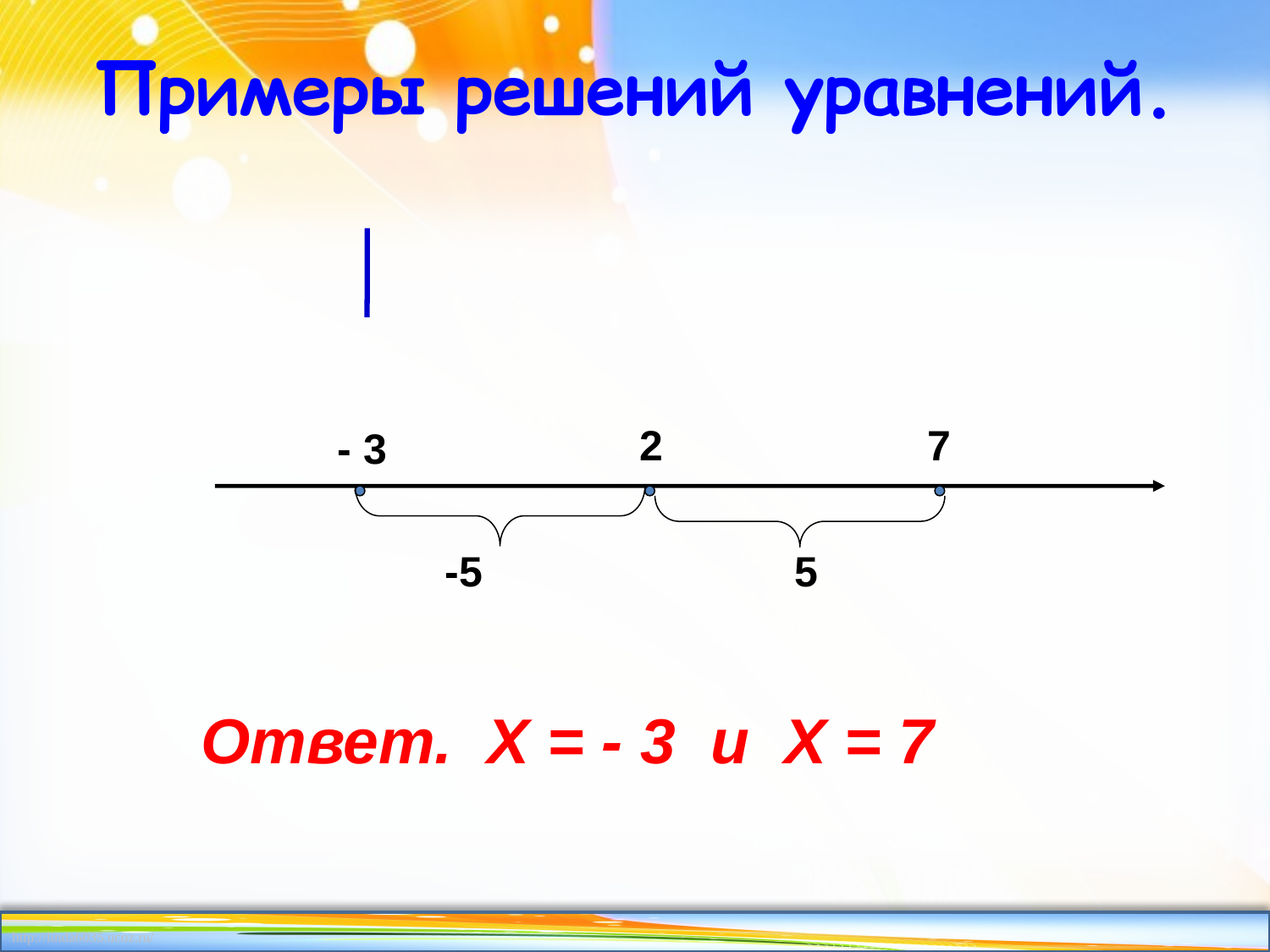

# Примеры решений уравнений.
   │Х- 2 = 5

  2
7
- 3

-5
5

Ответ.  Х = - 3  и  Х = 7